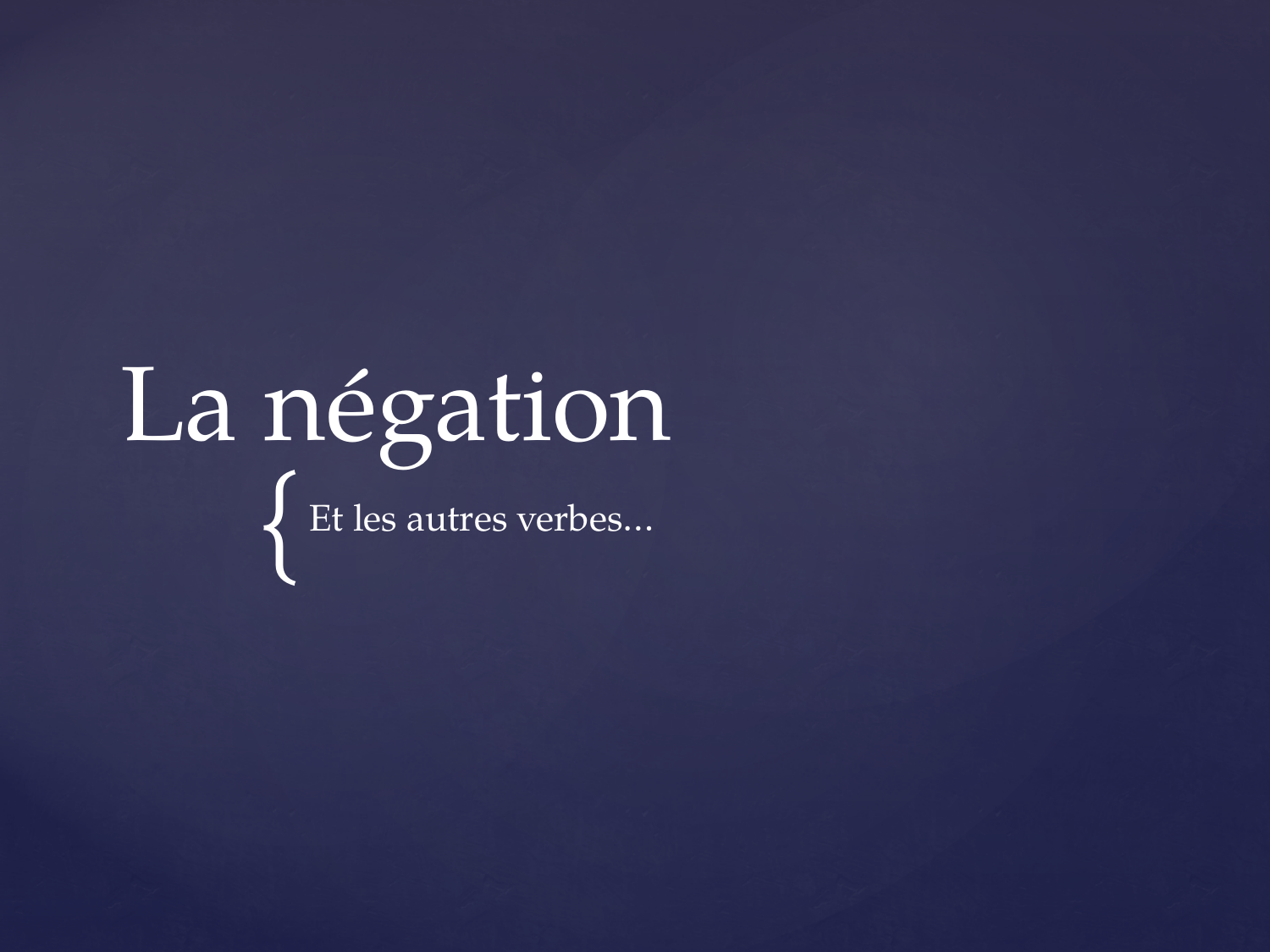

# La négation
Et les autres verbes…